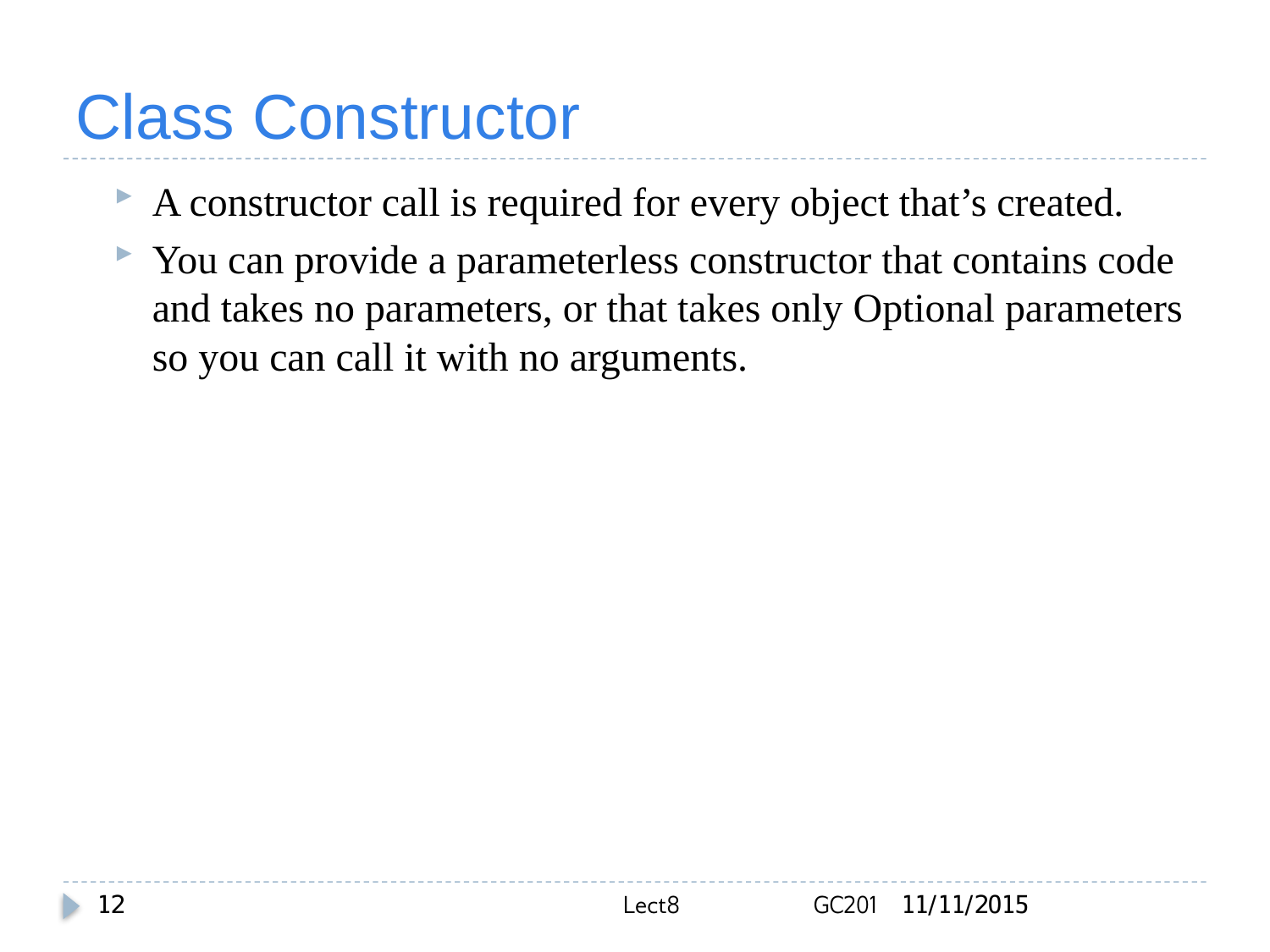

# Class Constructor
A constructor call is required for every object that’s created.
You can provide a parameterless constructor that contains code and takes no parameters, or that takes only Optional parameters so you can call it with no arguments.
12
Lect8                  GC201
11/11/2015